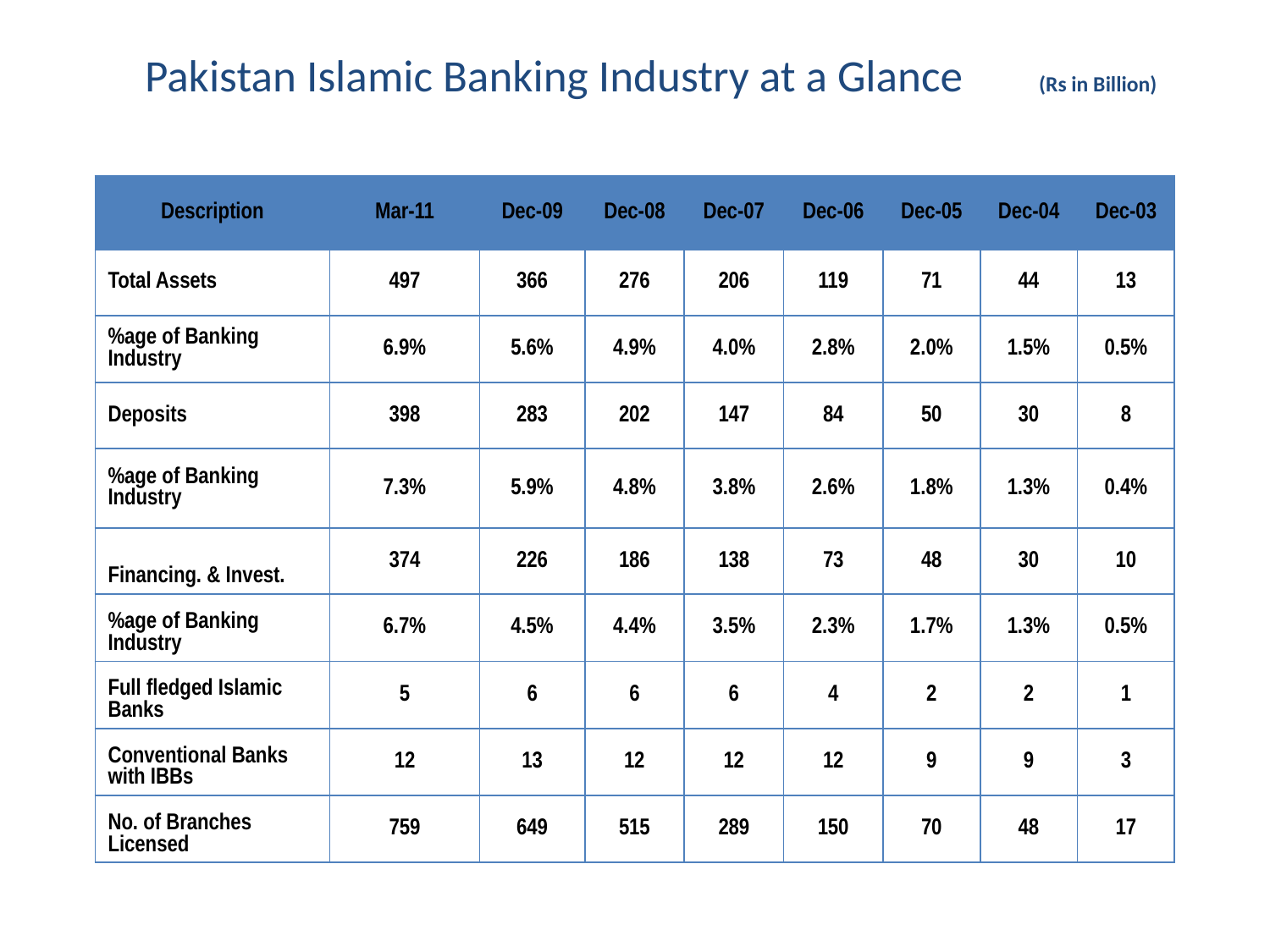

# Pakistan Islamic Banking Industry at a Glance 	(Rs in Billion)
| Description | Mar-11 | Dec-09 | Dec-08 | Dec-07 | Dec-06 | Dec-05 | Dec-04 | Dec-03 |
| --- | --- | --- | --- | --- | --- | --- | --- | --- |
| Total Assets | 497 | 366 | 276 | 206 | 119 | 71 | 44 | 13 |
| %age of Banking Industry | 6.9% | 5.6% | 4.9% | 4.0% | 2.8% | 2.0% | 1.5% | 0.5% |
| Deposits | 398 | 283 | 202 | 147 | 84 | 50 | 30 | 8 |
| %age of Banking Industry | 7.3% | 5.9% | 4.8% | 3.8% | 2.6% | 1.8% | 1.3% | 0.4% |
| Financing. & Invest. | 374 | 226 | 186 | 138 | 73 | 48 | 30 | 10 |
| %age of Banking Industry | 6.7% | 4.5% | 4.4% | 3.5% | 2.3% | 1.7% | 1.3% | 0.5% |
| Full fledged Islamic Banks | 5 | 6 | 6 | 6 | 4 | 2 | 2 | 1 |
| Conventional Banks with IBBs | 12 | 13 | 12 | 12 | 12 | 9 | 9 | 3 |
| No. of Branches Licensed | 759 | 649 | 515 | 289 | 150 | 70 | 48 | 17 |